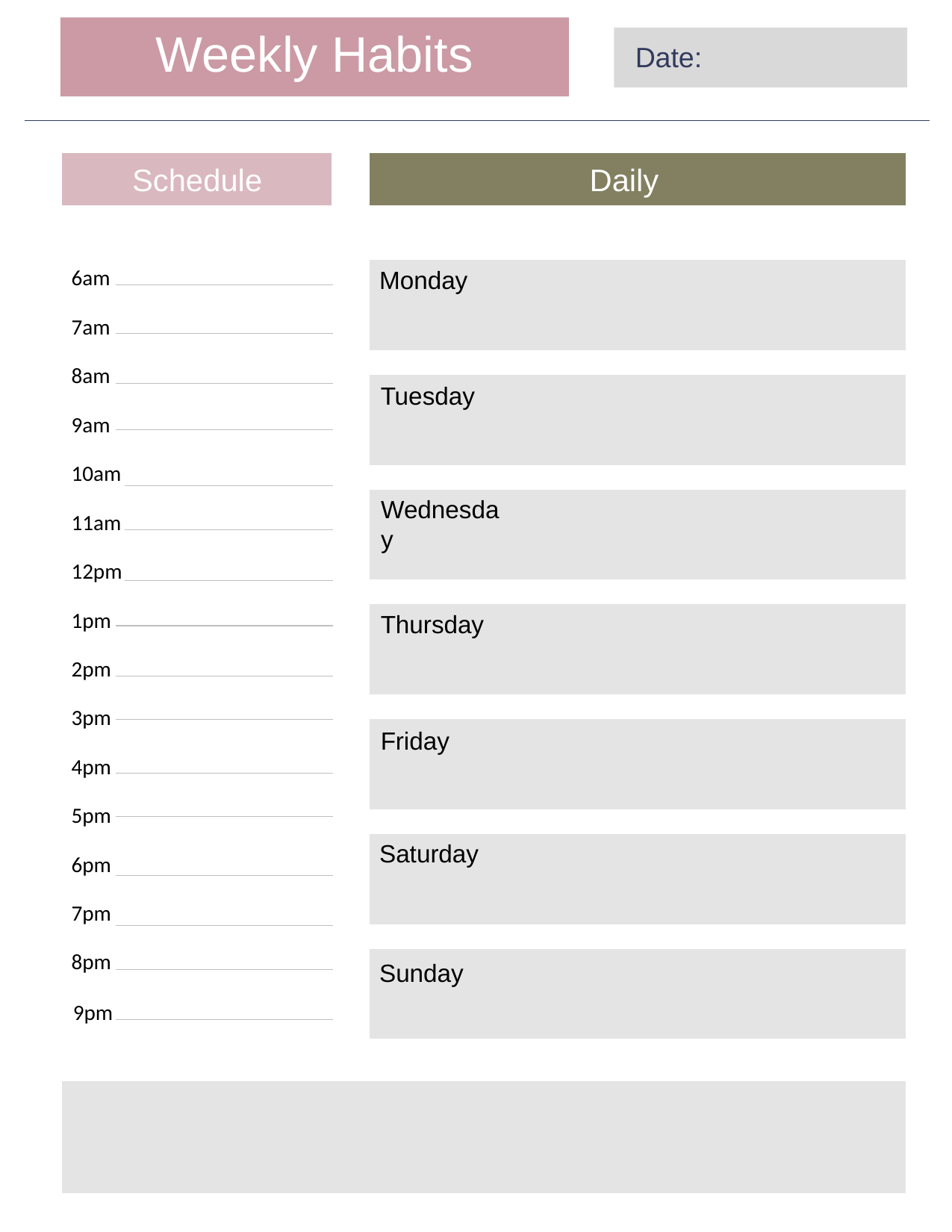

Weekly Habits

Date:

Schedule
Daily Habits
6am
Monday

7am
8am

Tuesday
9am
10am
Wednesday

11am
12pm
1pm
Thursday

2pm
3pm

Friday
4pm
5pm
Saturday

6pm
7pm
8pm

Sunday
9pm